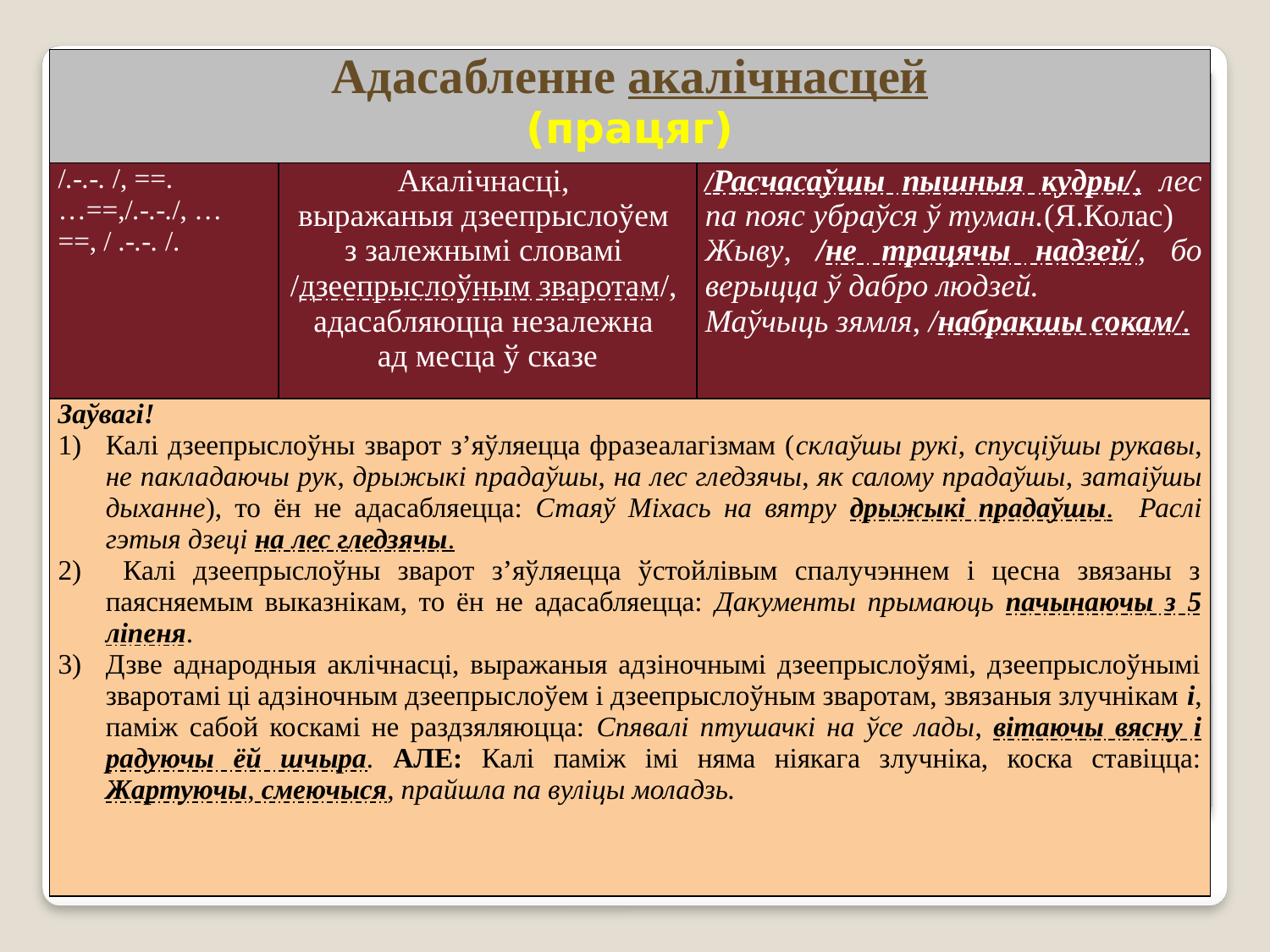

| Адасабленне акалічнасцей (працяг) |  |  |
| --- | --- | --- |
| /.-.-. /, ==. …==,/.-.-./, … ==, / .-.-. /. | Акалічнасці, выражаныя дзеепрыслоўем з залежнымі словамі /дзеепрыслоўным зваротам/, адасабляюцца незалежна ад месца ў сказе | /Расчасаўшы пышныя кудры/, лес па пояс убраўся ў туман.(Я.Колас) Жыву, /не трацячы надзей/, бо верыцца ў дабро людзей. Маўчыць зямля, /набракшы сокам/. |
| Заўвагі! Калі дзеепрыслоўны зварот з’яўляецца фразеалагізмам (склаўшы рукі, спусціўшы рукавы, не пакладаючы рук, дрыжыкі прадаўшы, на лес гледзячы, як салому прадаўшы, затаіўшы дыханне), то ён не адасабляецца: Стаяў Міхась на вятру дрыжыкі прадаўшы. Раслі гэтыя дзеці на лес гледзячы. Калі дзеепрыслоўны зварот з’яўляецца ўстойлівым спалучэннем і цесна звязаны з паясняемым выказнікам, то ён не адасабляецца: Дакументы прымаюць пачынаючы з 5 ліпеня. Дзве аднародныя аклічнасці, выражаныя адзіночнымі дзеепрыслоўямі, дзеепрыслоўнымі зваротамі ці адзіночным дзеепрыслоўем і дзеепрыслоўным зваротам, звязаныя злучнікам і, паміж сабой коскамі не раздзяляюцца: Спявалі птушачкі на ўсе лады, вітаючы вясну і радуючы ёй шчыра. АЛЕ: Калі паміж імі няма ніякага злучніка, коска ставіцца: Жартуючы, смеючыся, прайшла па вуліцы моладзь. |  |  |
#